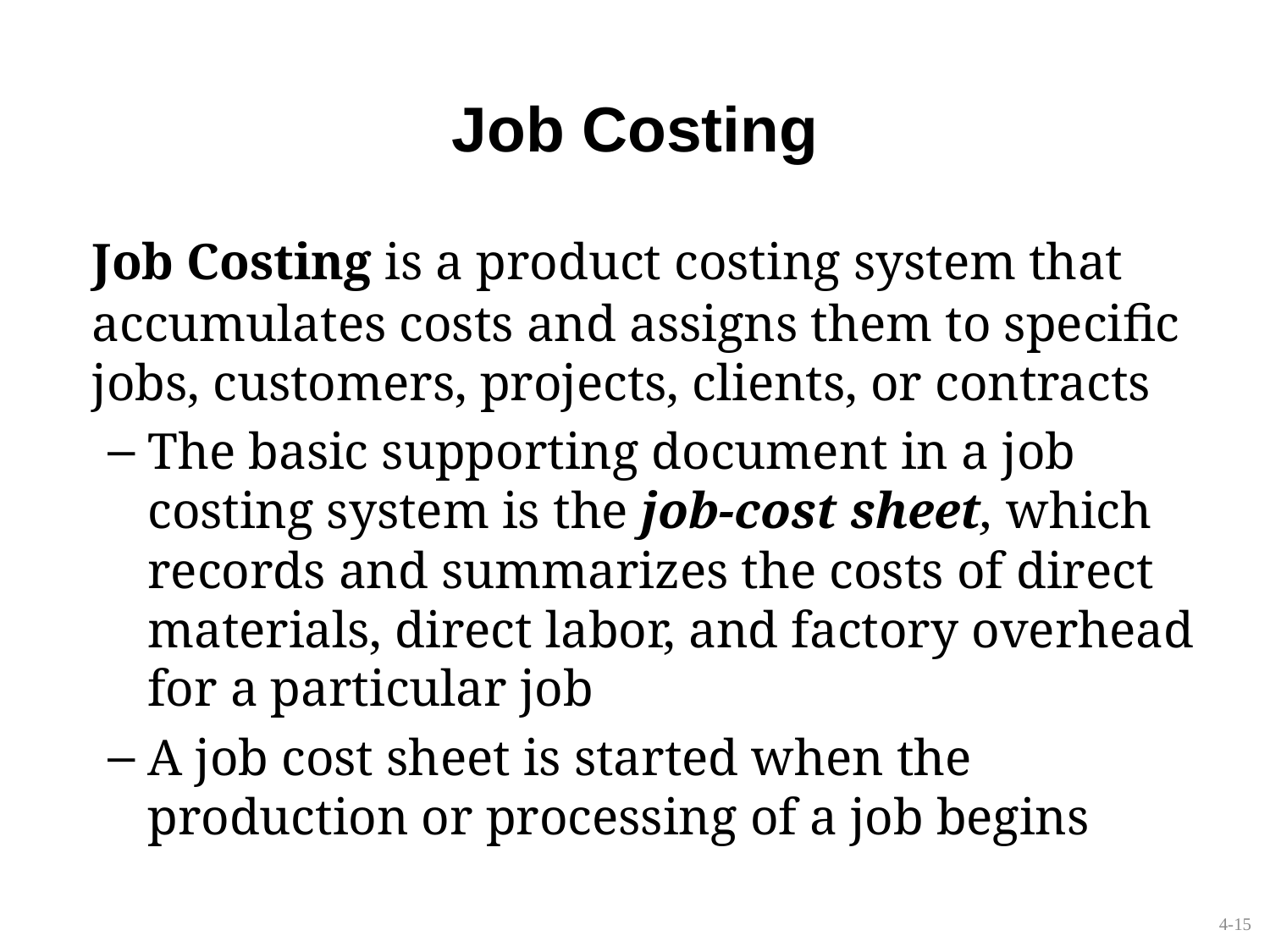

# Job Costing
	Job Costing is a product costing system that accumulates costs and assigns them to specific jobs, customers, projects, clients, or contracts
The basic supporting document in a job costing system is the job-cost sheet, which records and summarizes the costs of direct materials, direct labor, and factory overhead for a particular job
A job cost sheet is started when the production or processing of a job begins
4-15